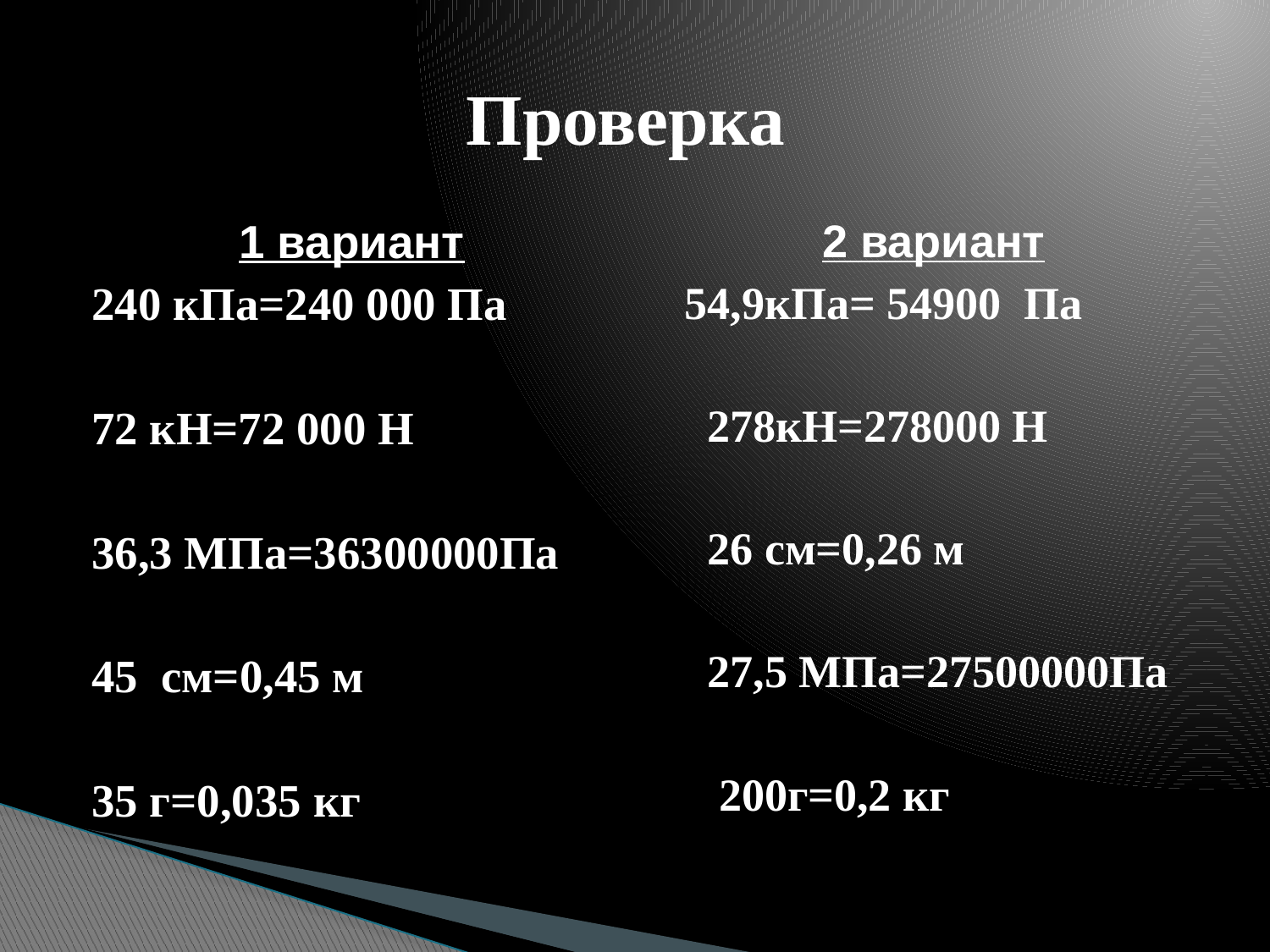

# Проверка
1 вариант
240 кПа=240 000 Па

72 кН=72 000 Н

36,3 МПа=36300000Па

45  см=0,45 м

35 г=0,035 кг
2 вариант
 54,9кПа= 54900  Па

   278кН=278000 Н

   26 см=0,26 м

   27,5 МПа=27500000Па

    200г=0,2 кг